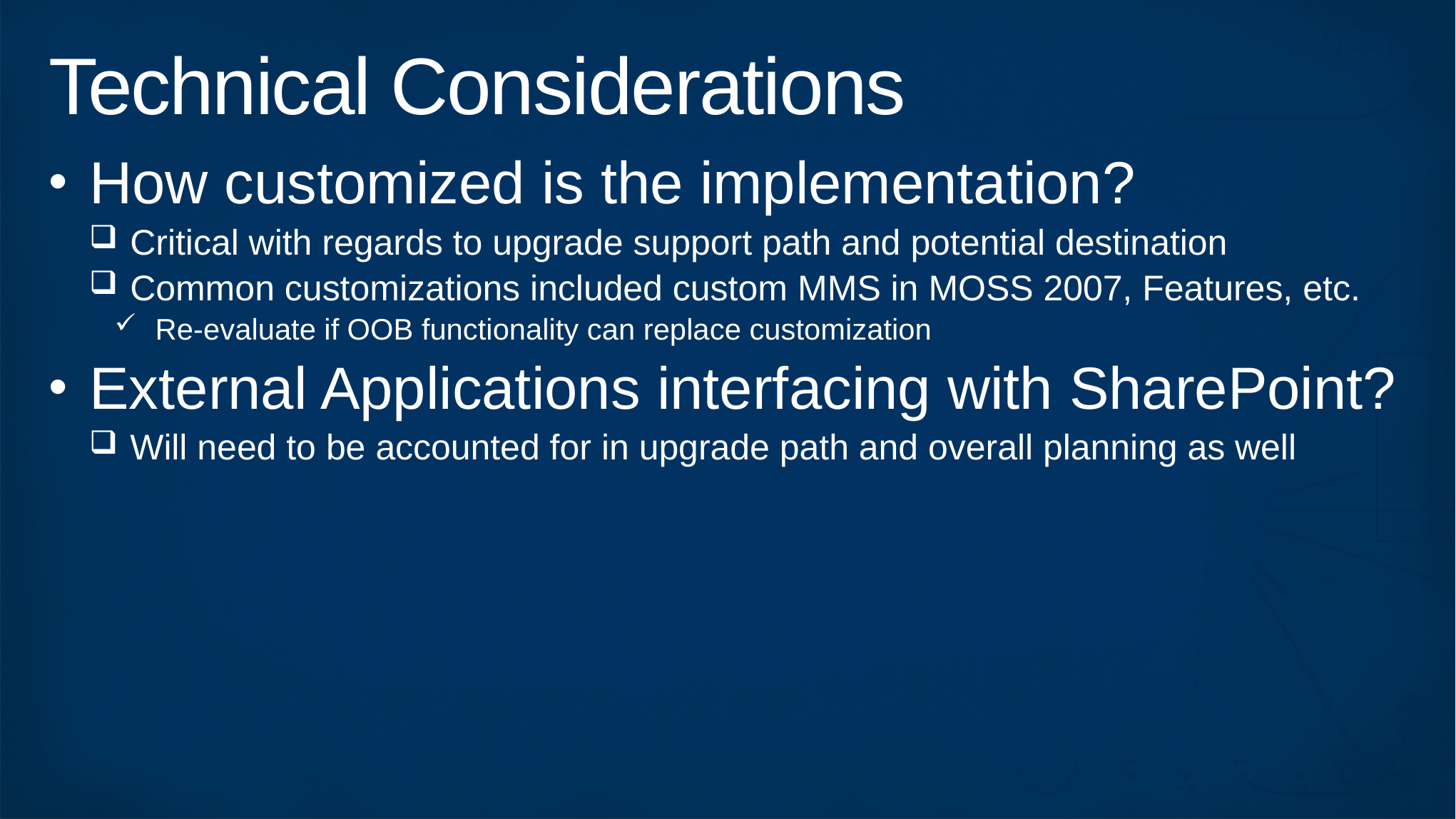

# Technical Considerations
How customized is the implementation?
Critical with regards to upgrade support path and potential destination
Common customizations included custom MMS in MOSS 2007, Features, etc.
Re-evaluate if OOB functionality can replace customization
External Applications interfacing with SharePoint?
Will need to be accounted for in upgrade path and overall planning as well